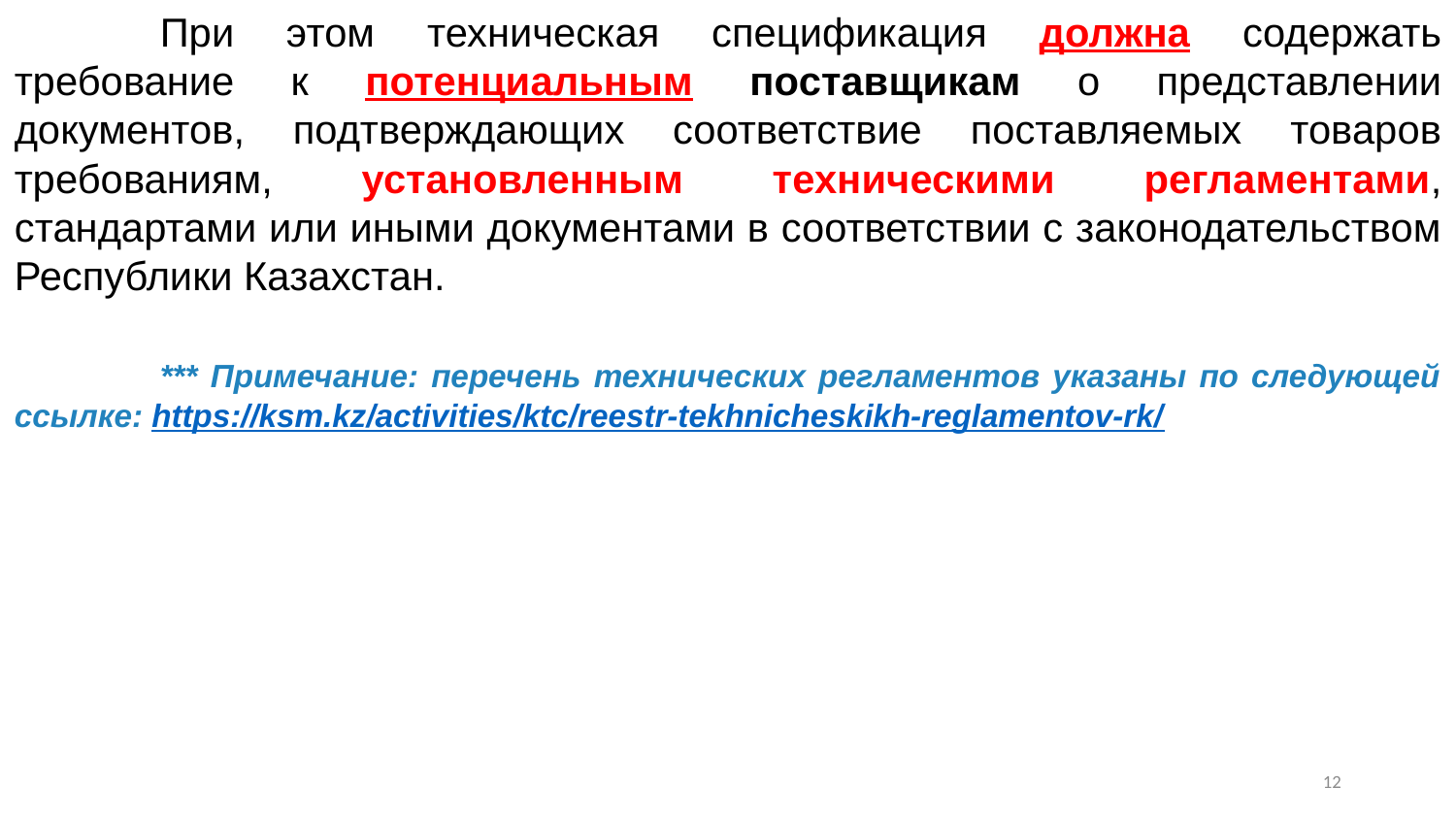

При этом техническая спецификация должна содержать требование к потенциальным поставщикам о представлении документов, подтверждающих соответствие поставляемых товаров требованиям, установленным техническими регламентами, стандартами или иными документами в соответствии с законодательством Республики Казахстан.

	*** Примечание: перечень технических регламентов указаны по следующей ссылке: https://ksm.kz/activities/ktc/reestr-tekhnicheskikh-reglamentov-rk/

12